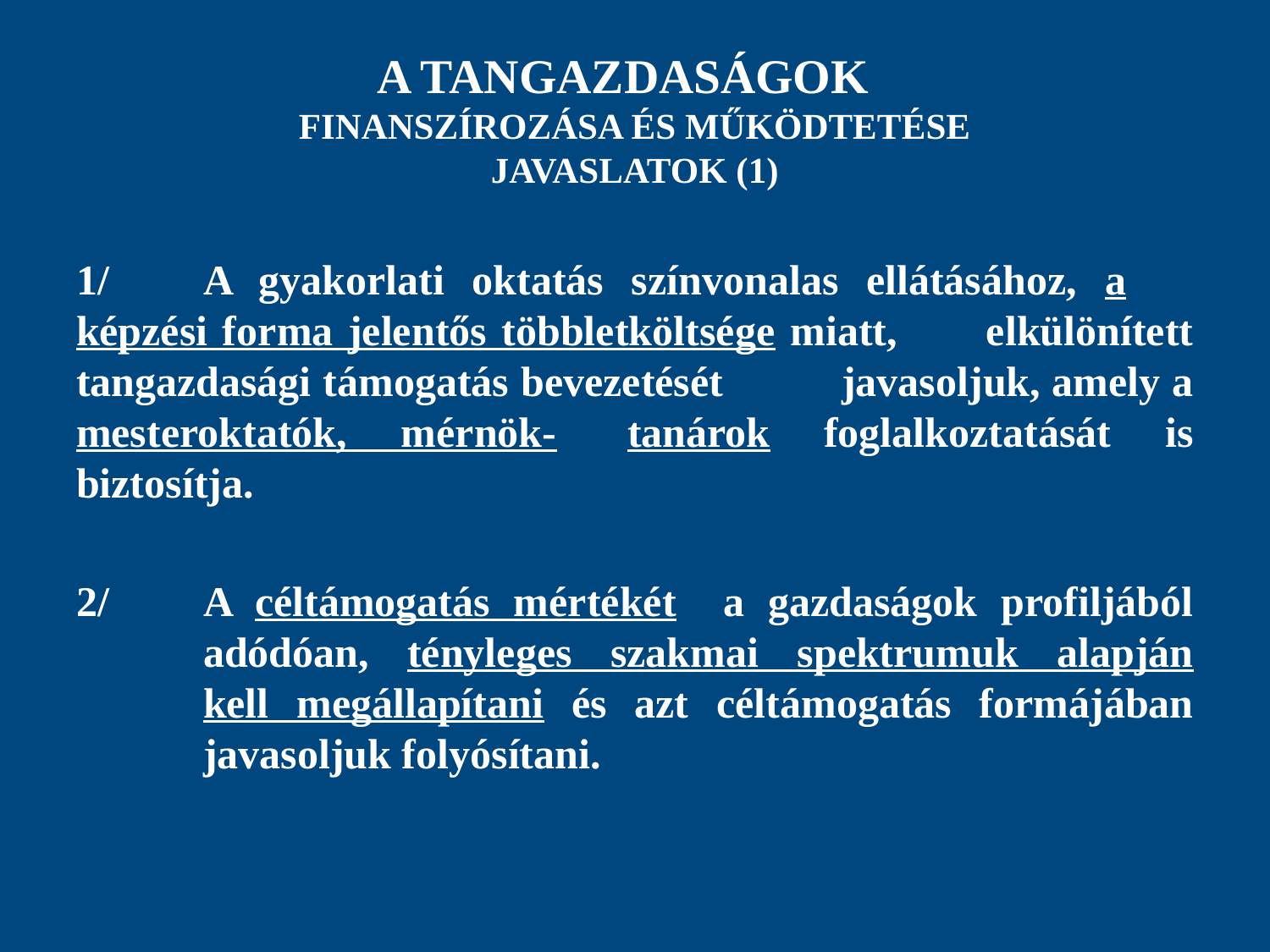

# A TANGAZDASÁGOK FINANSZÍROZÁSA ÉS MŰKÖDTETÉSE JAVASLATOK (1)
1/	A gyakorlati oktatás színvonalas ellátásához, a 	képzési forma jelentős többletköltsége miatt, 	elkülönített tangazdasági támogatás bevezetését 	javasoljuk, amely a mesteroktatók, mérnök-	tanárok foglalkoztatását is biztosítja.

2/	A céltámogatás mértékét  a gazdaságok profiljából 	adódóan, tényleges szakmai spektrumuk alapján 	kell megállapítani és azt céltámogatás formájában 	javasoljuk folyósítani.